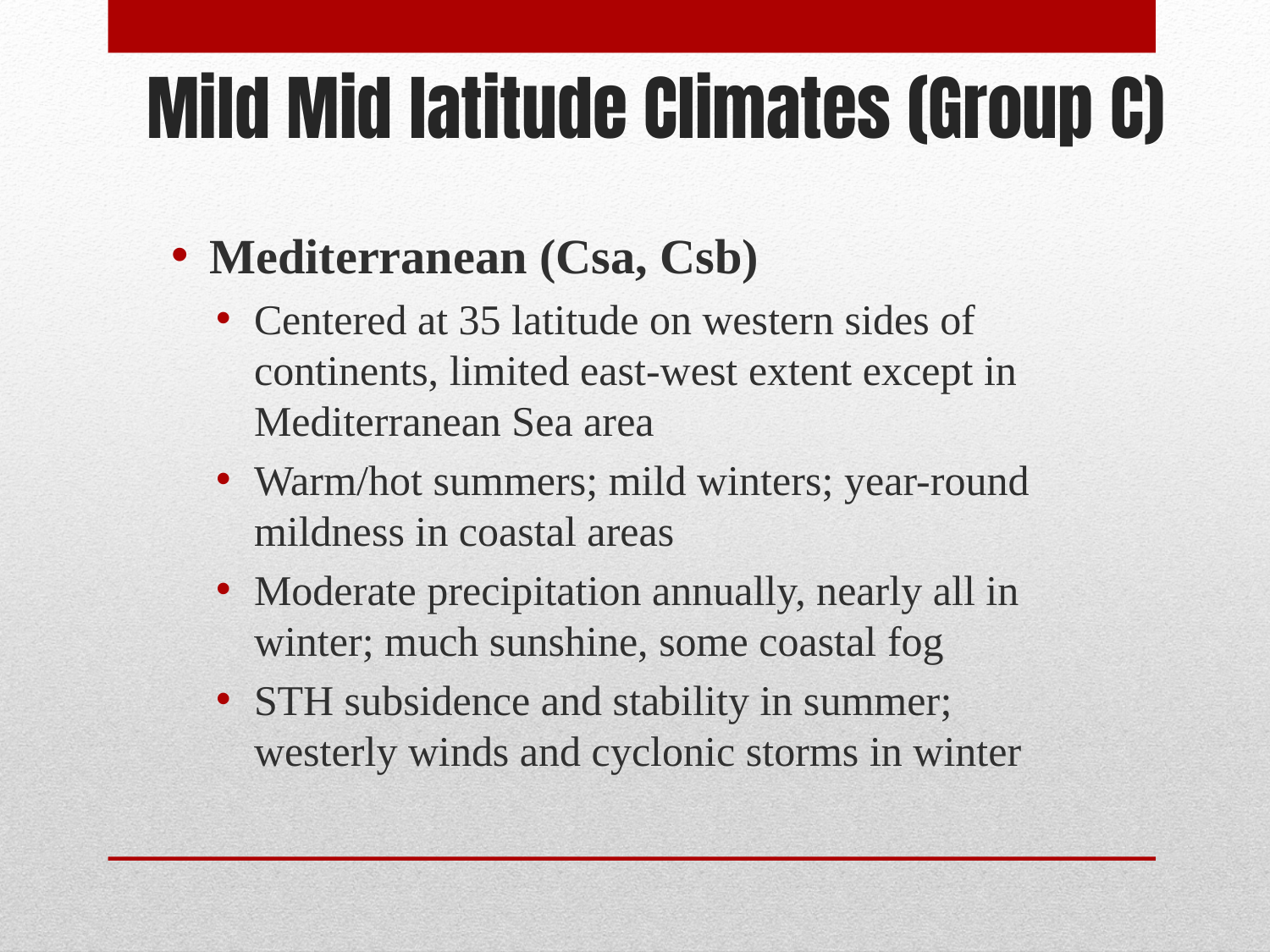

Mild Mid latitude Climates (Group C)
Mediterranean (Csa, Csb)
Centered at 35 latitude on western sides of continents, limited east-west extent except in Mediterranean Sea area
Warm/hot summers; mild winters; year-round mildness in coastal areas
Moderate precipitation annually, nearly all in winter; much sunshine, some coastal fog
STH subsidence and stability in summer; westerly winds and cyclonic storms in winter